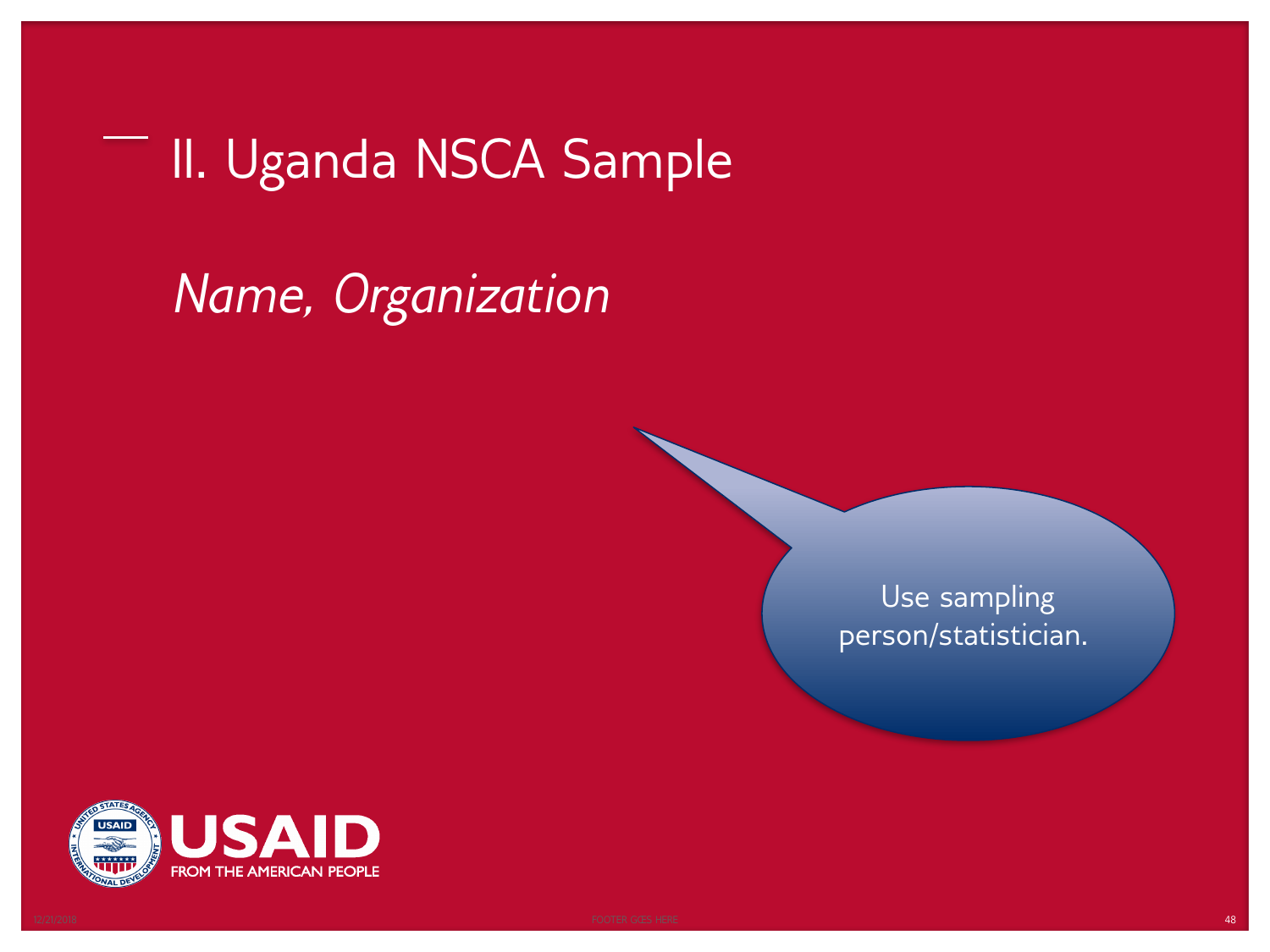

12/21/2018
FOOTER GOES HERE
# II. Uganda NSCA Sample Name, Organization
Use sampling person/statistician.
48